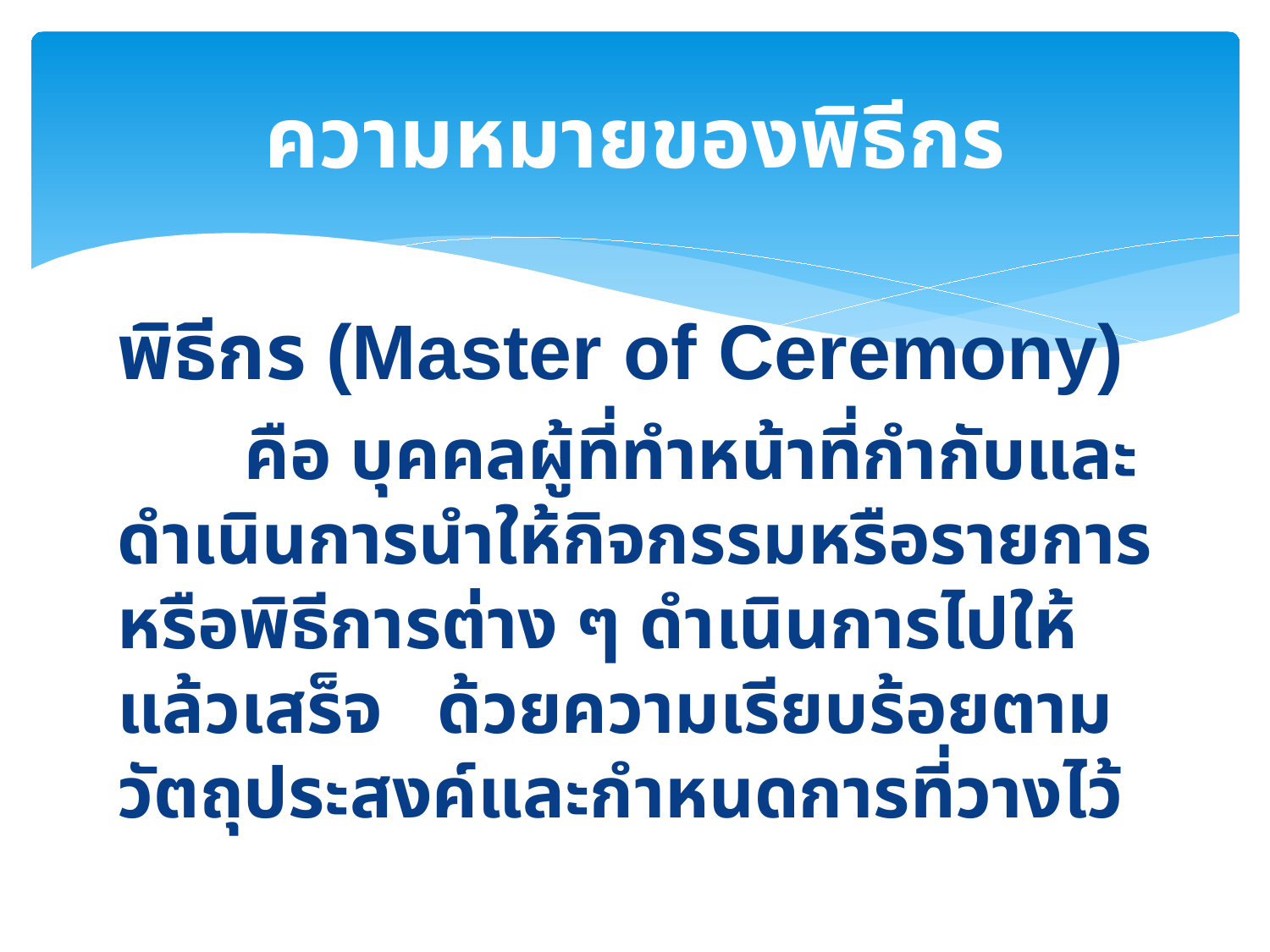

# ความหมายของพิธีกร
พิธีกร (Master of Ceremony)
	คือ บุคคลผู้ที่ทำหน้าที่กำกับและดำเนินการนำให้กิจกรรมหรือรายการหรือพิธีการต่าง ๆ ดำเนินการไปให้แล้วเสร็จ   ด้วยความเรียบร้อยตามวัตถุประสงค์และกำหนดการที่วางไว้